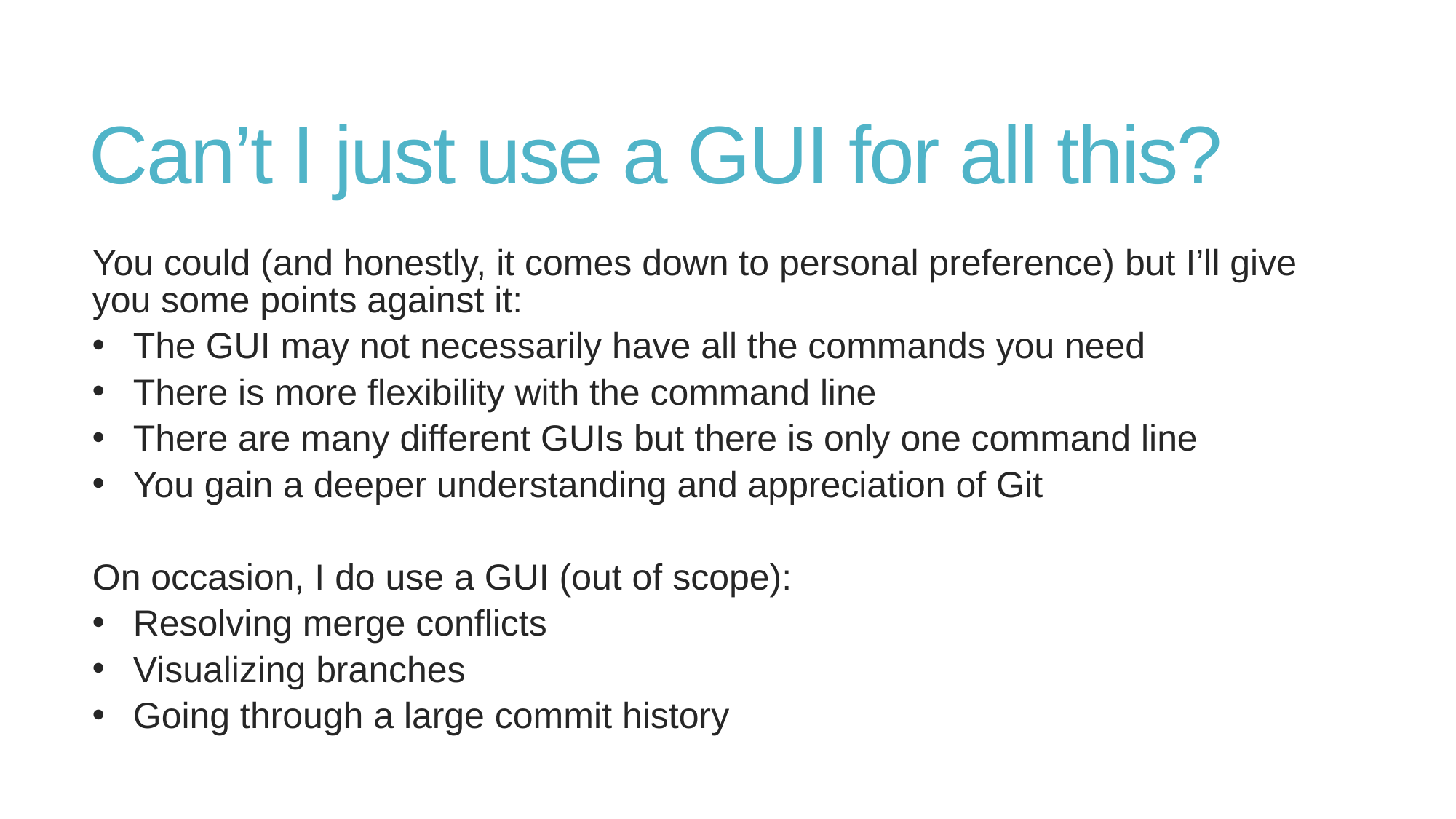

# Can’t I just use a GUI for all this?
You could (and honestly, it comes down to personal preference) but I’ll give you some points against it:
The GUI may not necessarily have all the commands you need
There is more flexibility with the command line
There are many different GUIs but there is only one command line
You gain a deeper understanding and appreciation of Git

On occasion, I do use a GUI (out of scope):
Resolving merge conflicts
Visualizing branches
Going through a large commit history